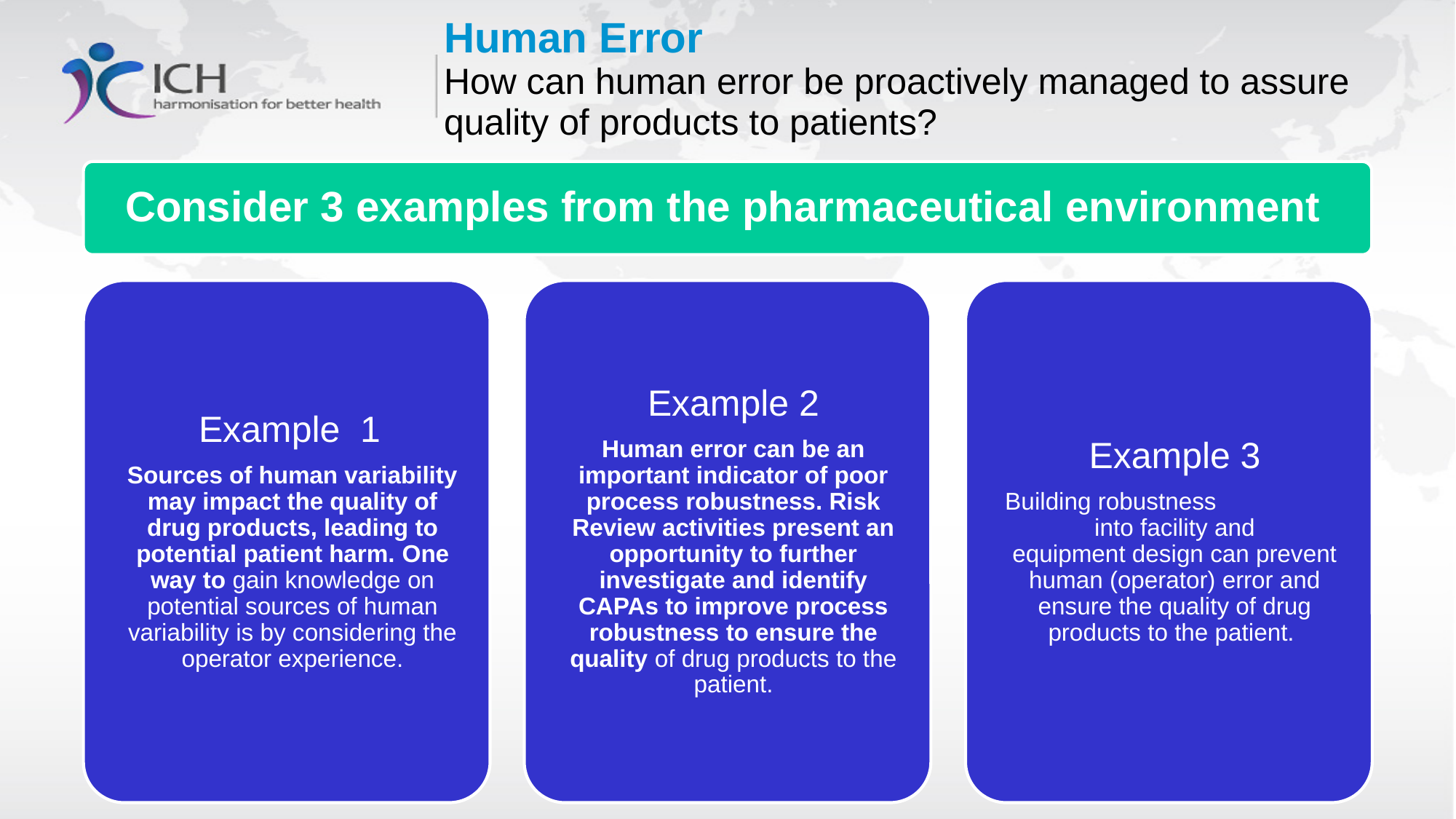

Human Error
How can human error be proactively managed to assure quality of products to patients?
Consider 3 examples from the pharmaceutical environment
Example  1
Sources of human variability may impact the quality of drug products, leading to potential patient harm. One way to gain knowledge on potential sources of human variability is by considering the operator experience.
Example 2
Human error can be an important indicator of poor process robustness. Risk Review activities present an opportunity to further investigate and identify CAPAs to improve process robustness to ensure the quality of drug products to the patient.
Example 3
Building robustness                    into facility and equipment design can prevent human (operator) error and ensure the quality of drug products to the patient.